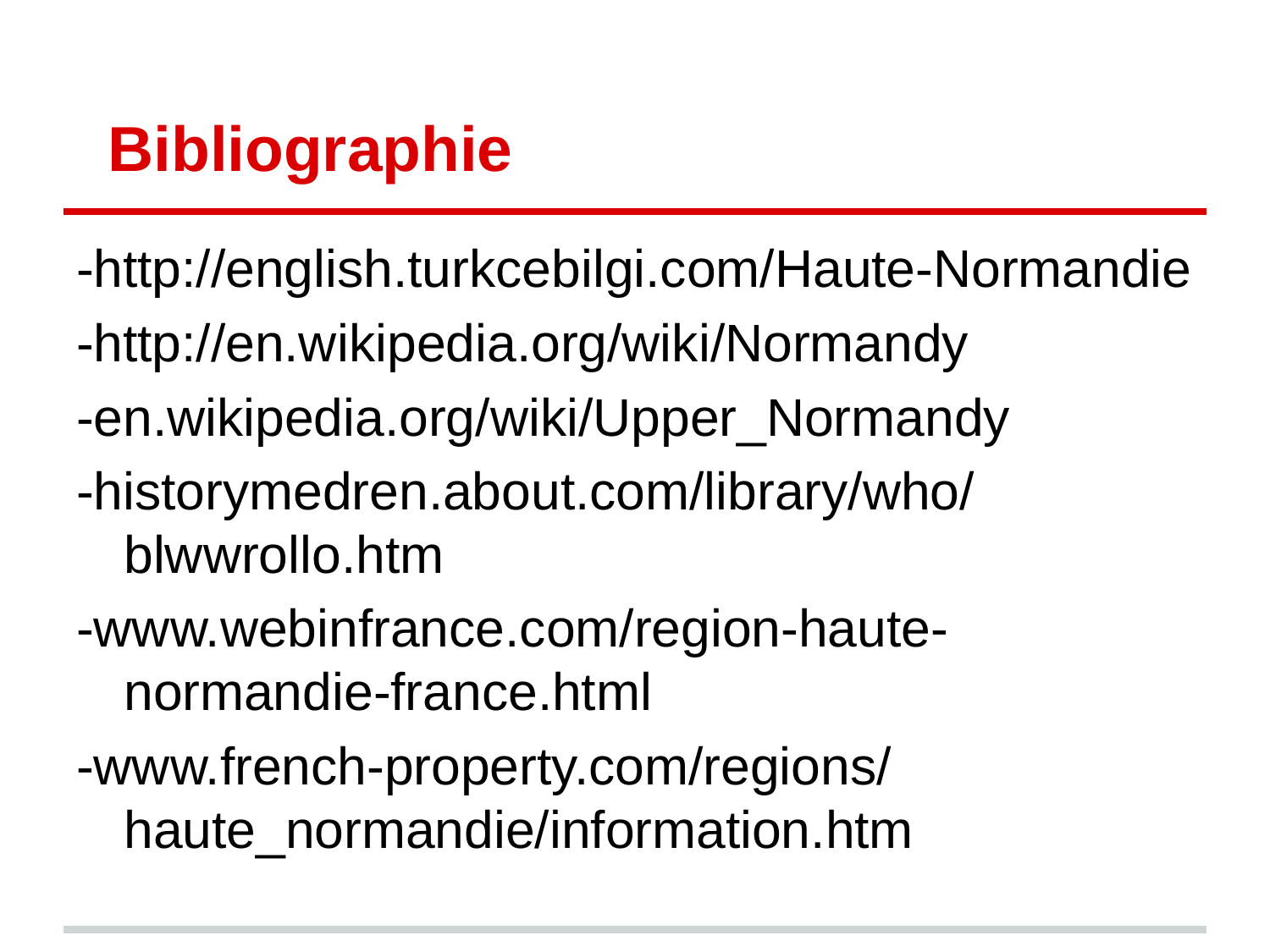

# Bibliographie
-http://english.turkcebilgi.com/Haute-Normandie
-http://en.wikipedia.org/wiki/Normandy
-en.wikipedia.org/wiki/Upper_Normandy
-historymedren.about.com/library/who/blwwrollo.htm
-www.webinfrance.com/region-haute-normandie-france.html
-www.french-property.com/regions/haute_normandie/information.htm